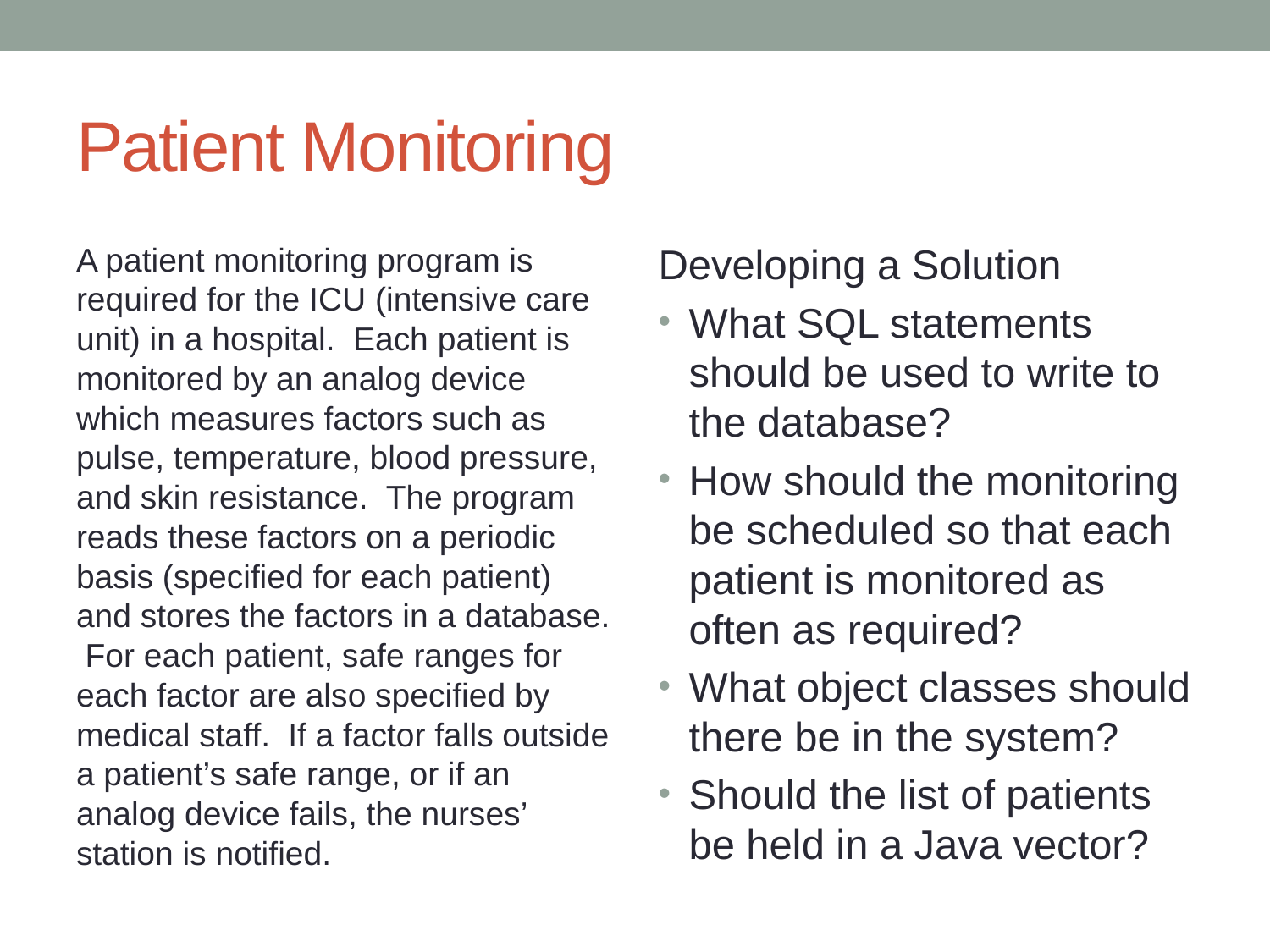

# Patient Monitoring
A patient monitoring program is required for the ICU (intensive care unit) in a hospital.  Each patient is monitored by an analog device which measures factors such as pulse, temperature, blood pressure, and skin resistance.  The program reads these factors on a periodic basis (specified for each patient) and stores the factors in a database.  For each patient, safe ranges for each factor are also specified by medical staff.  If a factor falls outside a patient’s safe range, or if an analog device fails, the nurses’ station is notified.
Developing a Solution
What SQL statements should be used to write to the database?
How should the monitoring be scheduled so that each patient is monitored as often as required?
What object classes should there be in the system?
Should the list of patients be held in a Java vector?